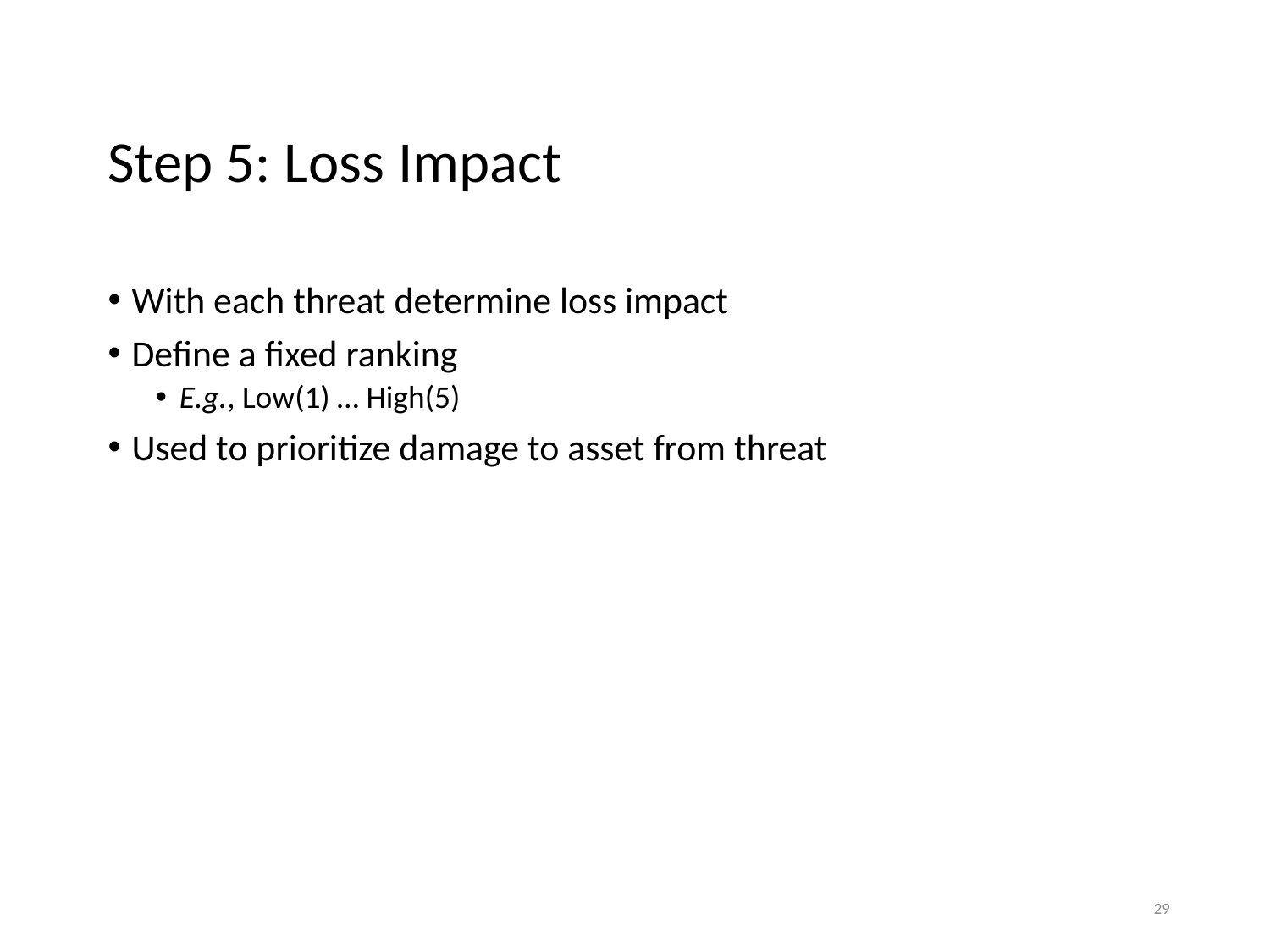

# Step 5: Loss Impact
With each threat determine loss impact
Define a fixed ranking
E.g., Low(1) … High(5)
Used to prioritize damage to asset from threat
29